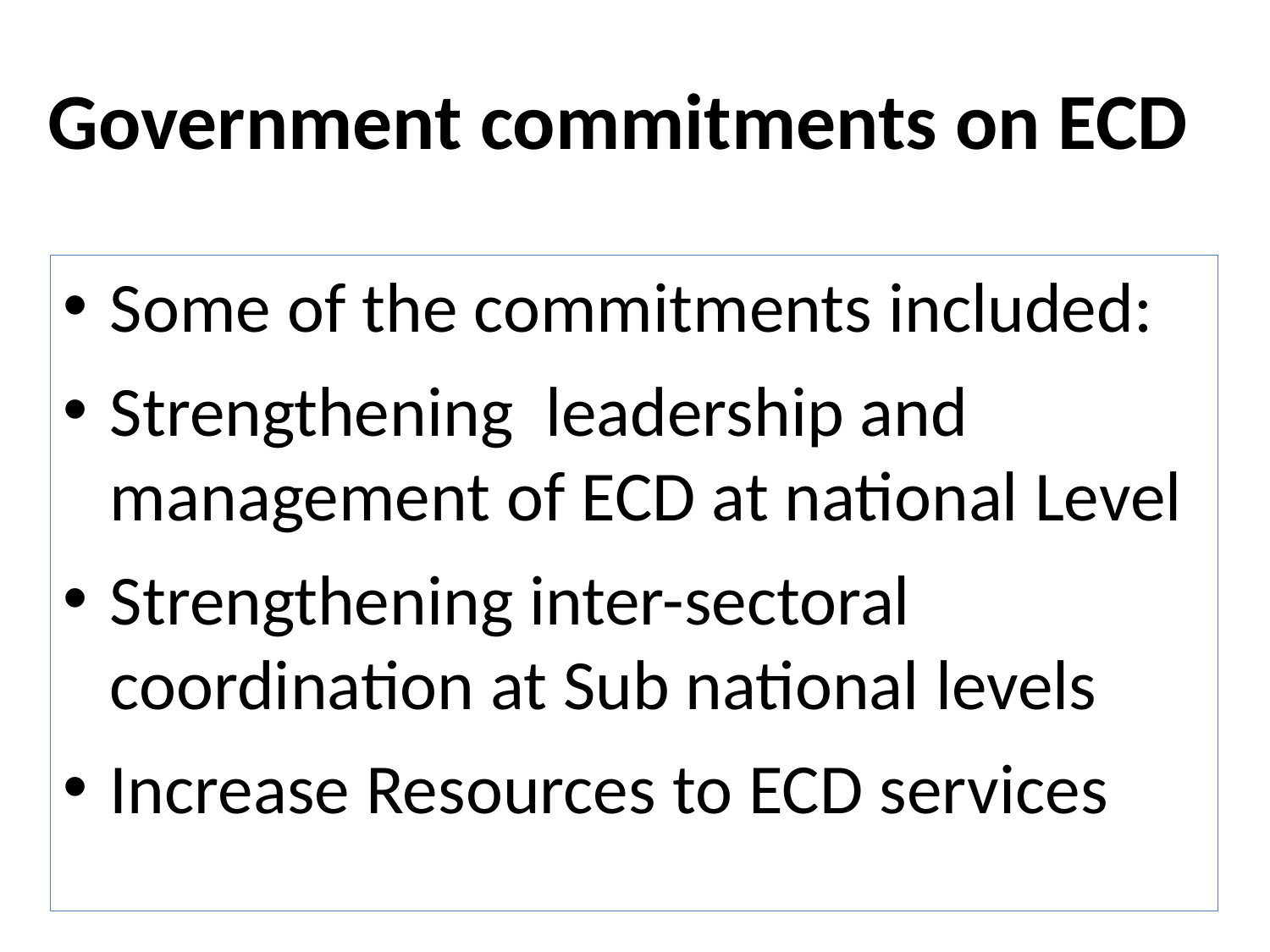

# Government commitments on ECD
Some of the commitments included:
Strengthening  leadership and management of ECD at national Level
Strengthening inter-sectoral coordination at Sub national levels
Increase Resources to ECD services